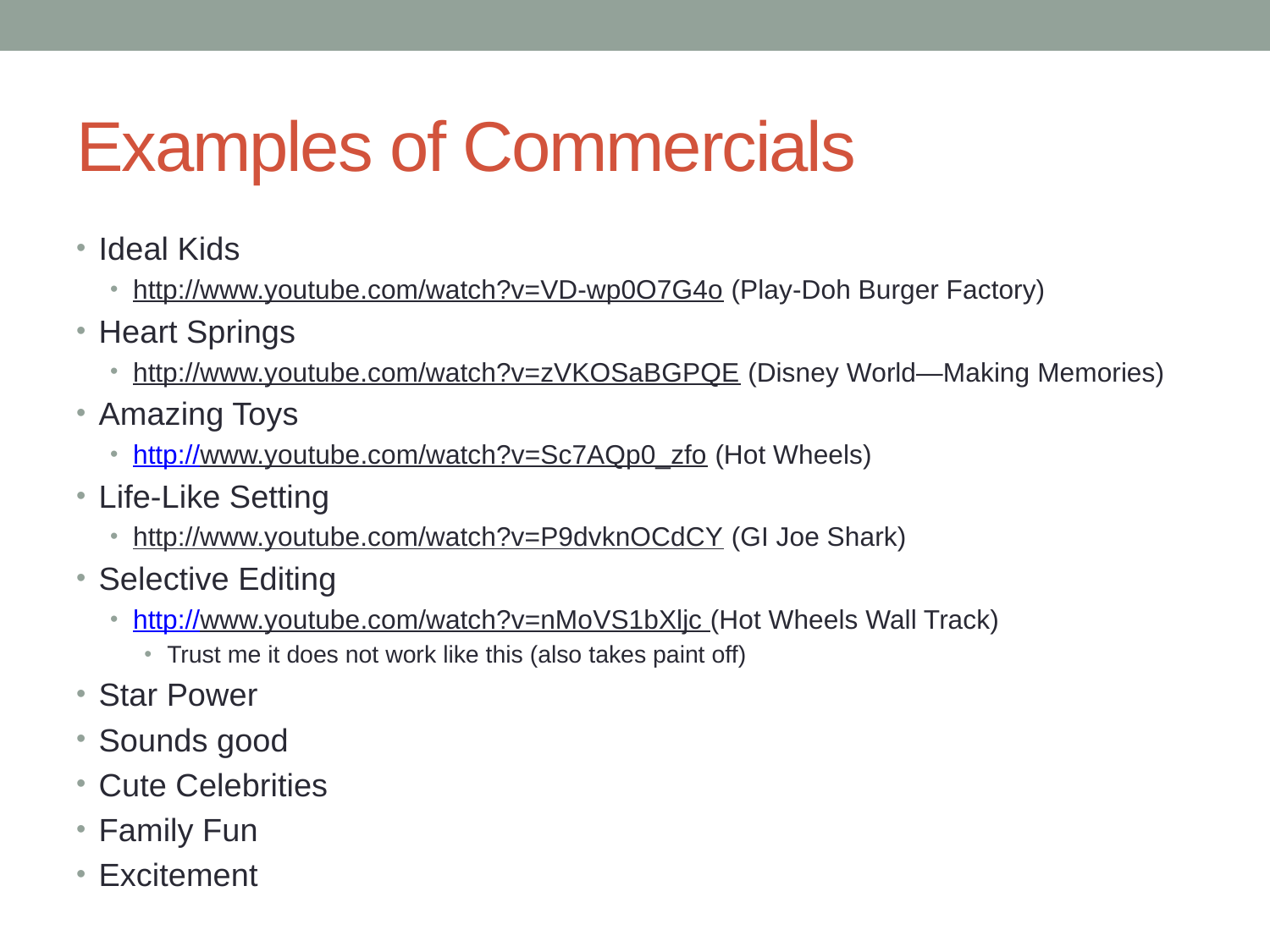

# Examples of Commercials
Ideal Kids
http://www.youtube.com/watch?v=VD-wp0O7G4o (Play-Doh Burger Factory)
Heart Springs
http://www.youtube.com/watch?v=zVKOSaBGPQE (Disney World—Making Memories)
Amazing Toys
http://www.youtube.com/watch?v=Sc7AQp0_zfo (Hot Wheels)
Life-Like Setting
http://www.youtube.com/watch?v=P9dvknOCdCY (GI Joe Shark)
Selective Editing
http://www.youtube.com/watch?v=nMoVS1bXljc (Hot Wheels Wall Track)
Trust me it does not work like this (also takes paint off)
Star Power
Sounds good
Cute Celebrities
Family Fun
Excitement